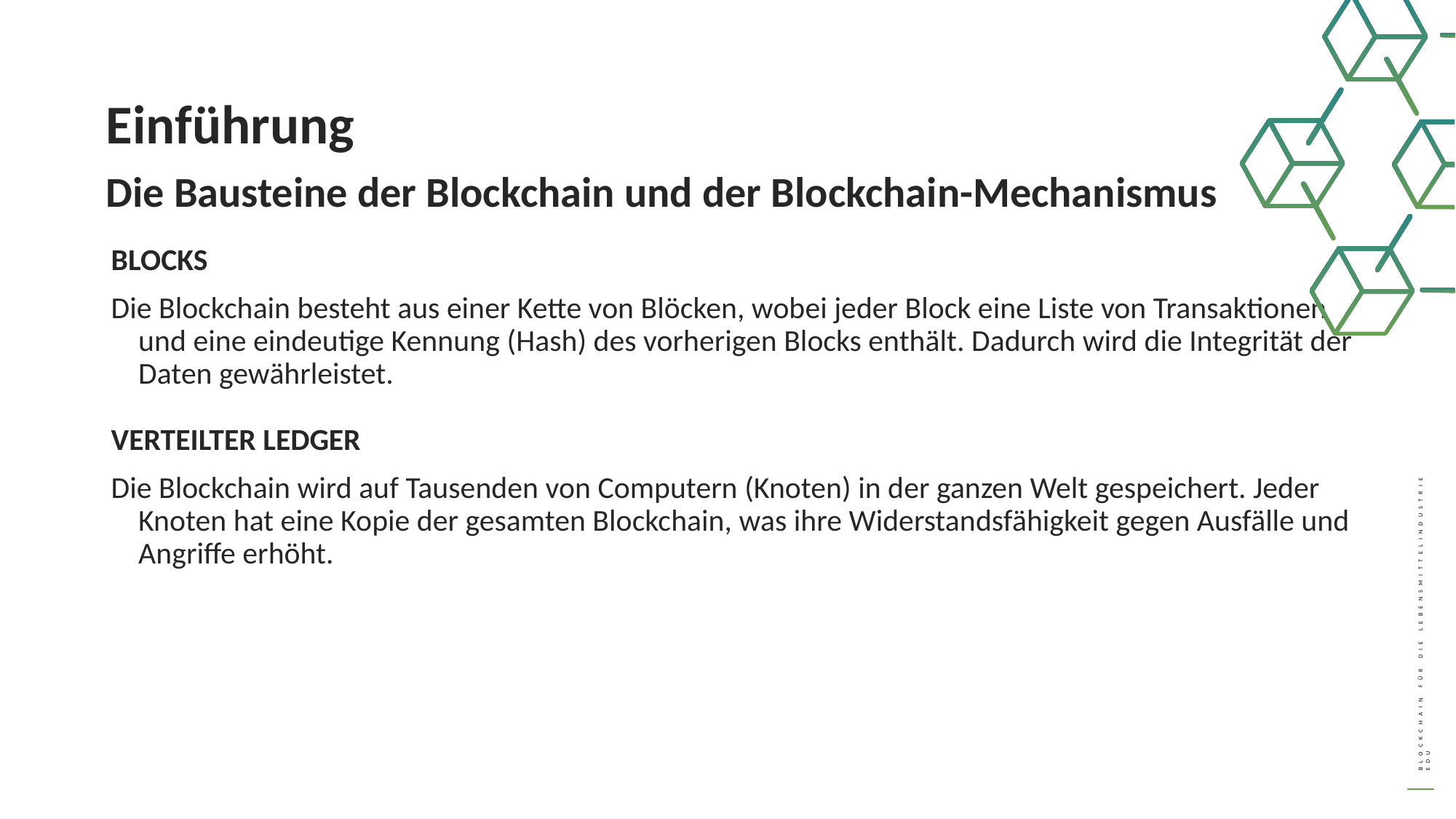

Einführung
Die Bausteine der Blockchain und der Blockchain-Mechanismus
BLOCKS
Die Blockchain besteht aus einer Kette von Blöcken, wobei jeder Block eine Liste von Transaktionen und eine eindeutige Kennung (Hash) des vorherigen Blocks enthält. Dadurch wird die Integrität der Daten gewährleistet.
VERTEILTER LEDGER
Die Blockchain wird auf Tausenden von Computern (Knoten) in der ganzen Welt gespeichert. Jeder Knoten hat eine Kopie der gesamten Blockchain, was ihre Widerstandsfähigkeit gegen Ausfälle und Angriffe erhöht.